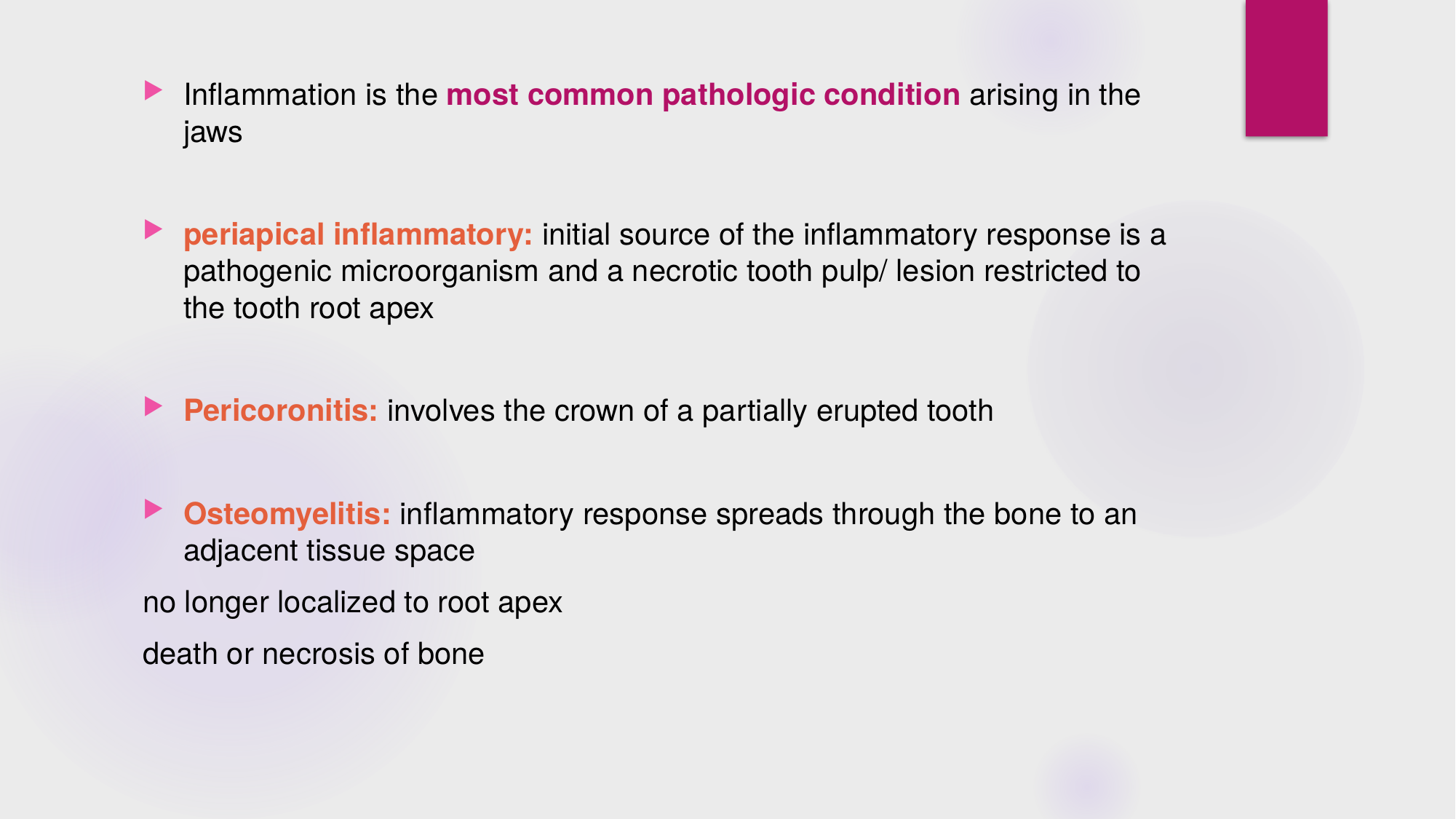

Inflammation is the most common pathologic condition arising in the jaws

periapical inflammatory: initial source of the inflammatory response is a pathogenic microorganism and a necrotic tooth pulp/ lesion restricted to the tooth root apex

Pericoronitis: involves the crown of a partially erupted tooth

Osteomyelitis: inflammatory response spreads through the bone to an adjacent tissue space
no longer localized to root apex
death or necrosis of bone